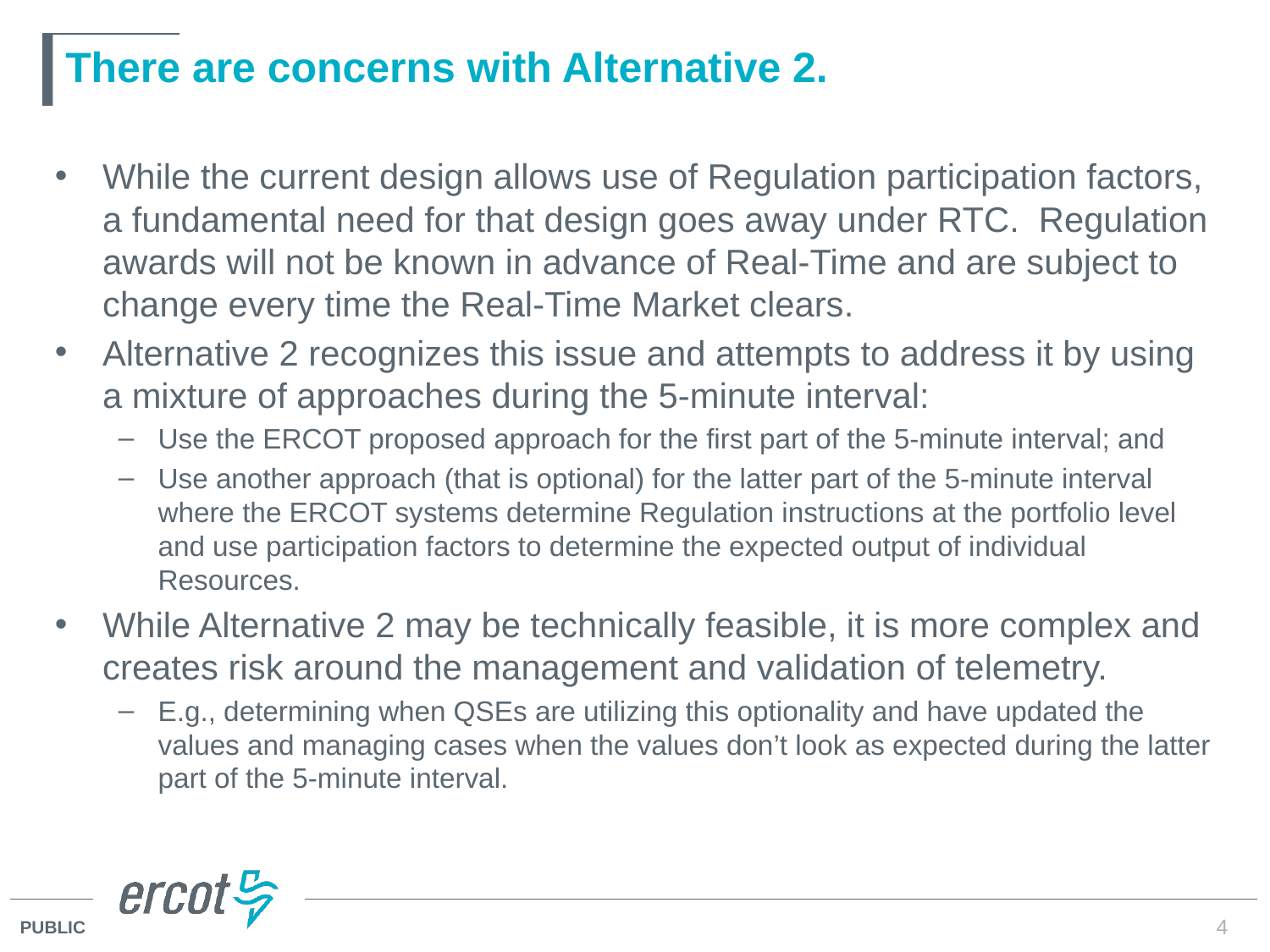

# There are concerns with Alternative 2.
While the current design allows use of Regulation participation factors, a fundamental need for that design goes away under RTC.  Regulation awards will not be known in advance of Real-Time and are subject to change every time the Real-Time Market clears.
Alternative 2 recognizes this issue and attempts to address it by using a mixture of approaches during the 5-minute interval:
Use the ERCOT proposed approach for the first part of the 5-minute interval; and
Use another approach (that is optional) for the latter part of the 5-minute interval where the ERCOT systems determine Regulation instructions at the portfolio level and use participation factors to determine the expected output of individual Resources.
While Alternative 2 may be technically feasible, it is more complex and creates risk around the management and validation of telemetry.
E.g., determining when QSEs are utilizing this optionality and have updated the values and managing cases when the values don’t look as expected during the latter part of the 5-minute interval.
4